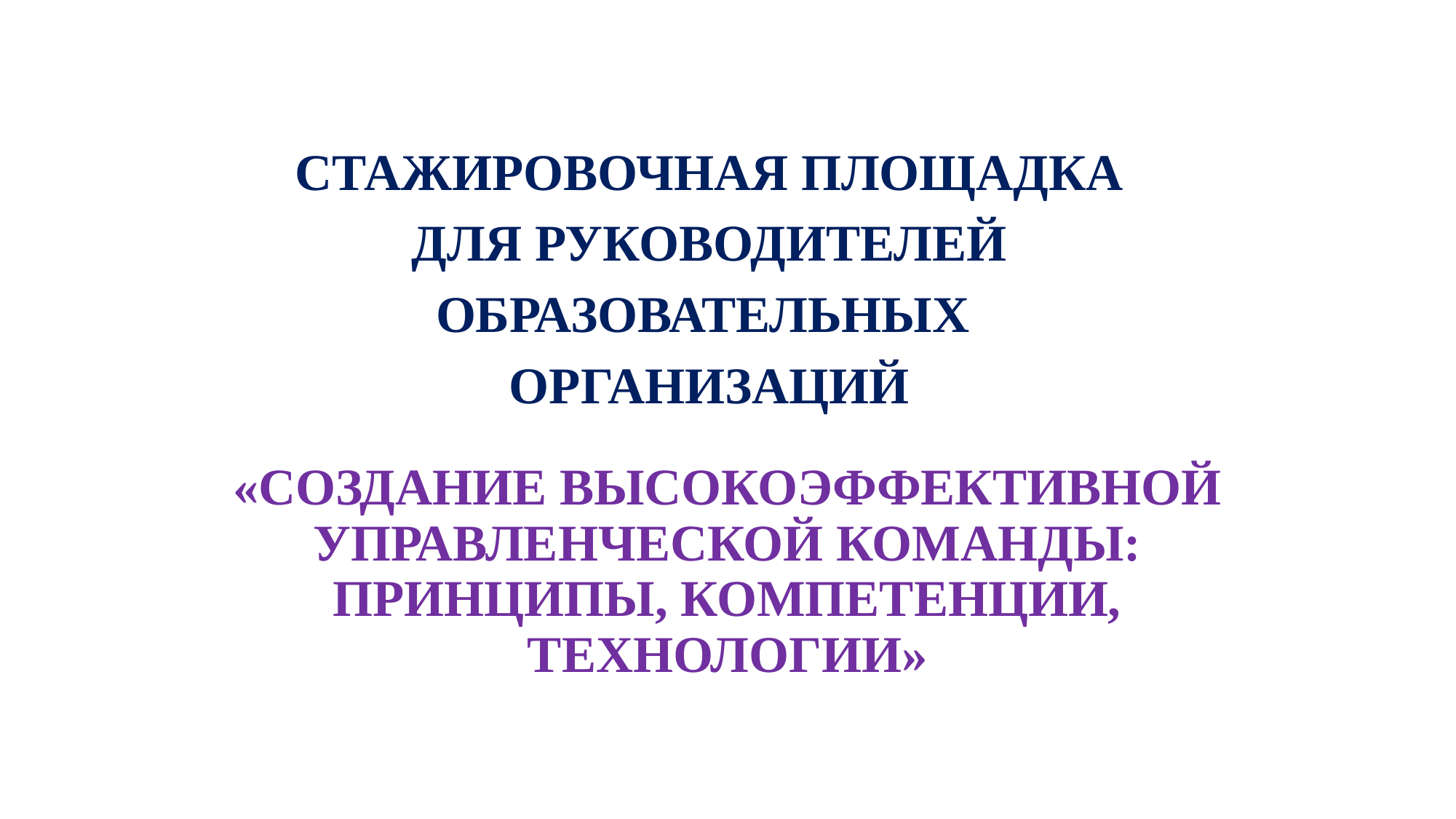

# СТАЖИРОВОЧНАЯ ПЛОЩАДКА ДЛЯ РУКОВОДИТЕЛЕЙ ОБРАЗОВАТЕЛЬНЫХ ОРГАНИЗАЦИЙ
«СОЗДАНИЕ ВЫСОКОЭФФЕКТИВНОЙ УПРАВЛЕНЧЕСКОЙ КОМАНДЫ: ПРИНЦИПЫ, КОМПЕТЕНЦИИ, ТЕХНОЛОГИИ»